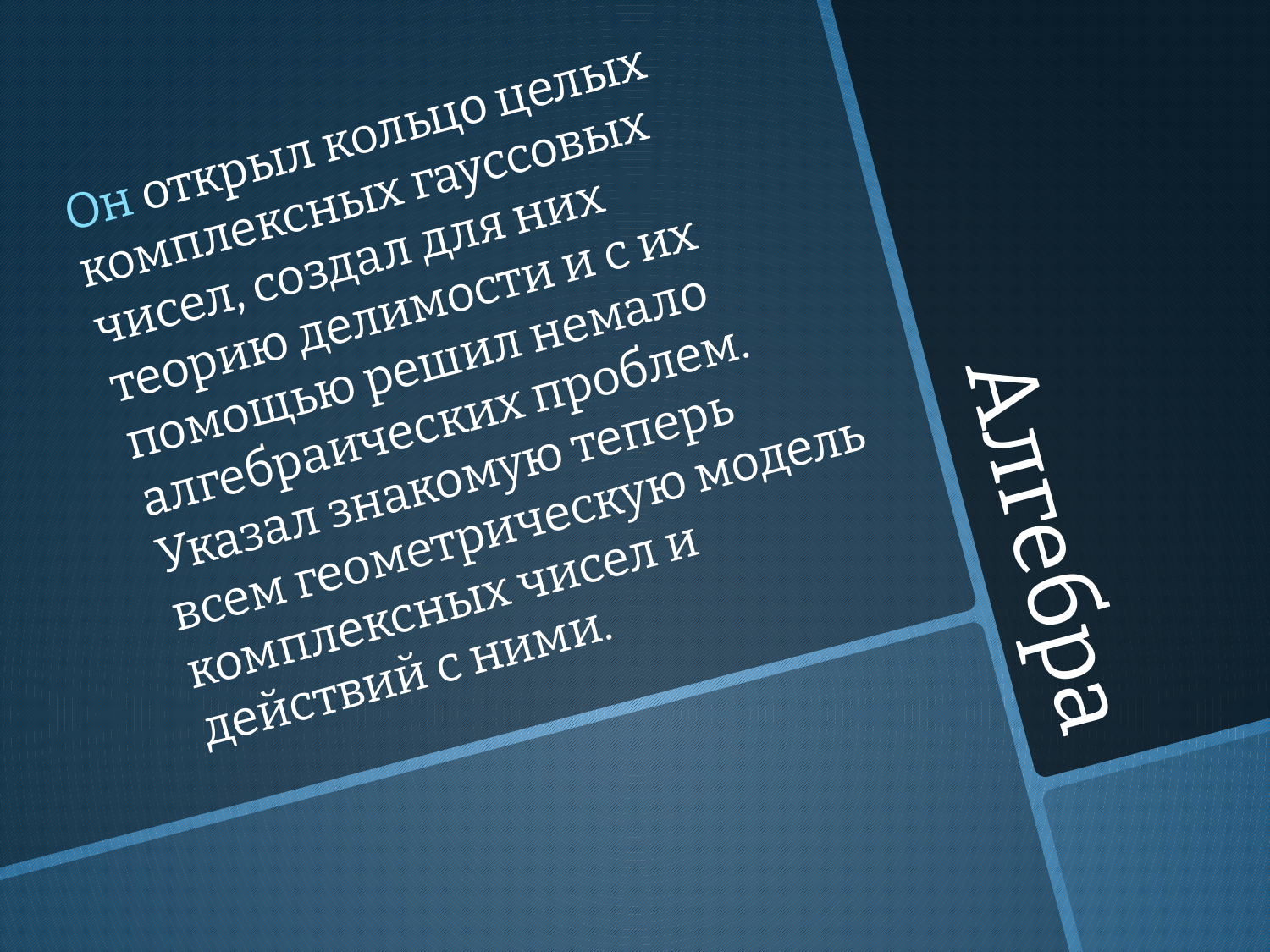

Он открыл кольцо целых комплексных гауссовых чисел, создал для них теорию делимости и с их помощью решил немало алгебраических проблем. Указал знакомую теперь всем геометрическую модель комплексных чисел и действий с ними.
# Алгебра